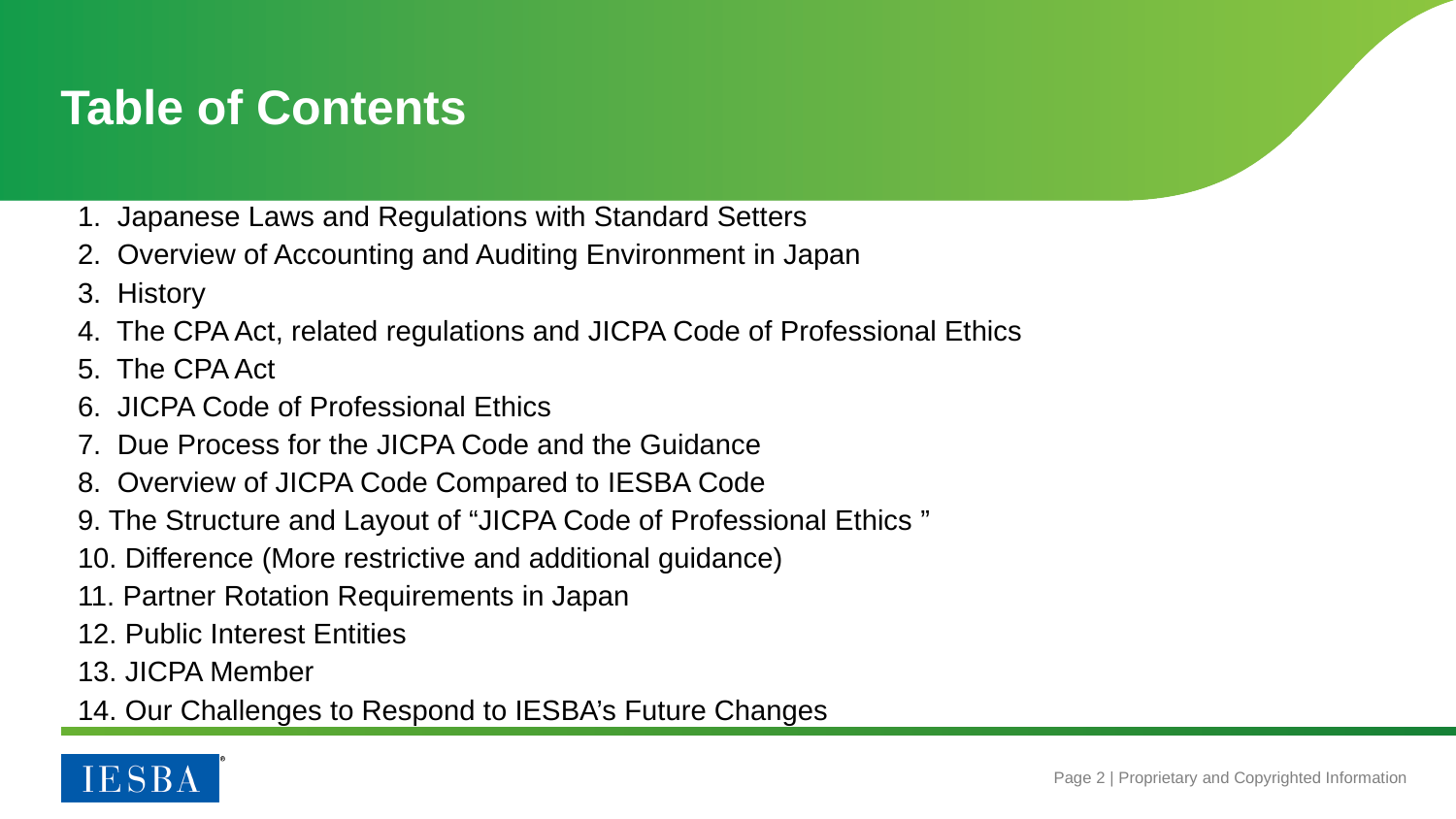

# Table of Contents
1.  Japanese Laws and Regulations with Standard Setters
2.  Overview of Accounting and Auditing Environment in Japan
3.  History
4.  The CPA Act, related regulations and JICPA Code of Professional Ethics
5.  The CPA Act
6.  JICPA Code of Professional Ethics
7.  Due Process for the JICPA Code and the Guidance
8.  Overview of JICPA Code Compared to IESBA Code
9. The Structure and Layout of “JICPA Code of Professional Ethics ”
10. Difference (More restrictive and additional guidance)
11. Partner Rotation Requirements in Japan
12. Public Interest Entities
13. JICPA Member
14. Our Challenges to Respond to IESBA’s Future Changes